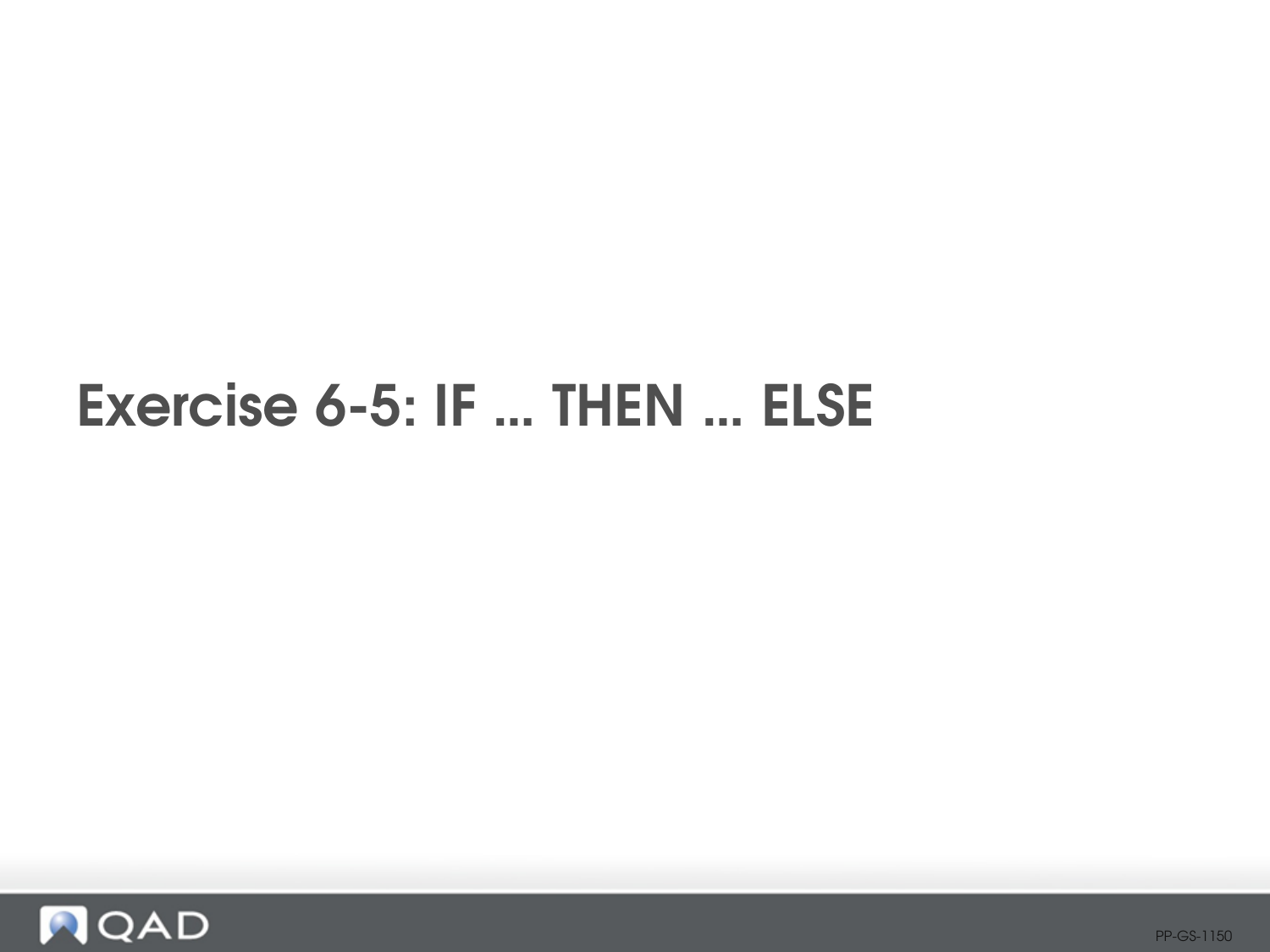

# Exercise 6-5: IF … THEN … ELSE
PP-GS-1150